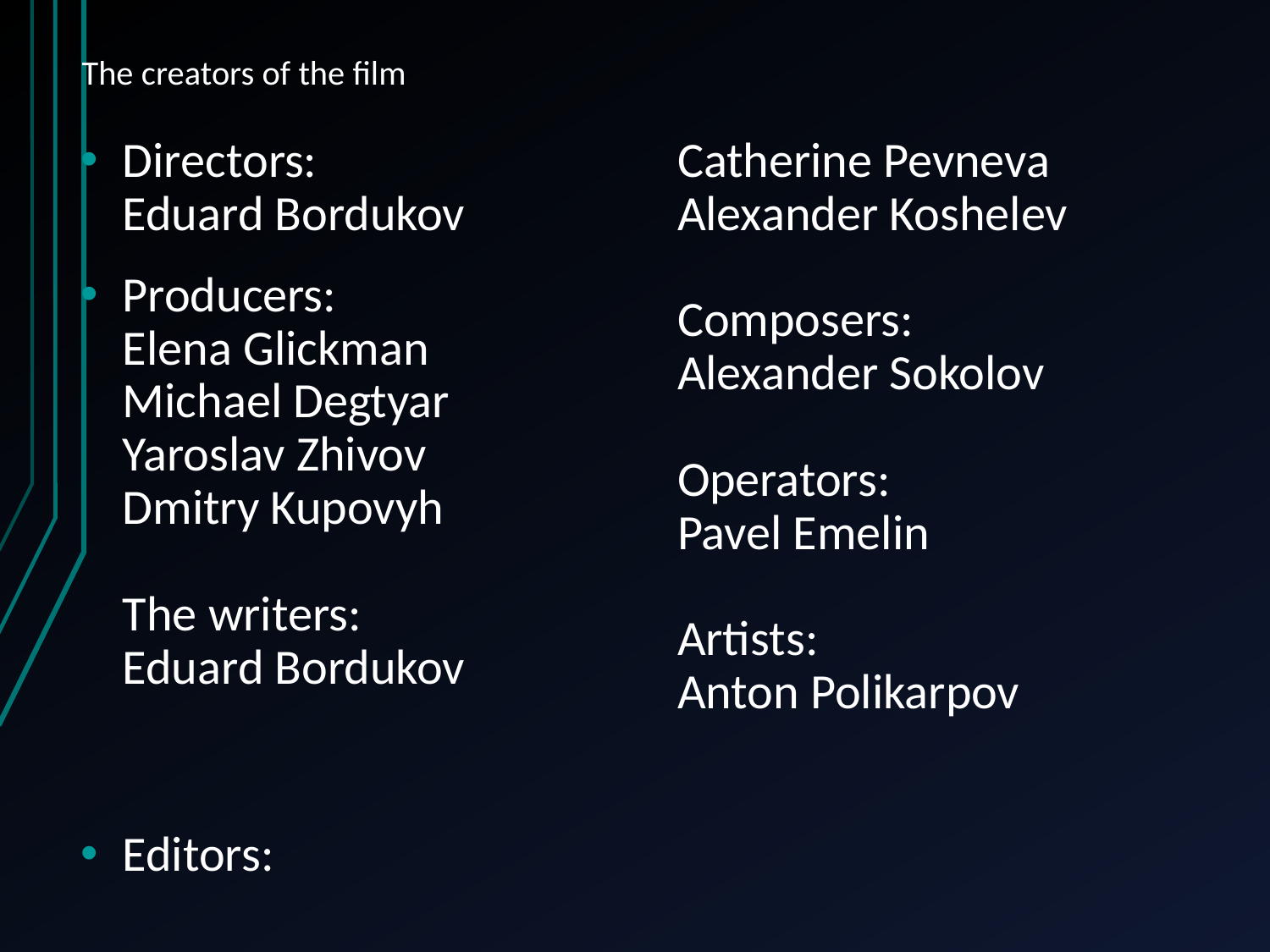

# The creators of the film
Directors:
Eduard Bordukov
Producers:
Elena Glickman
Michael Degtyar
Yaroslav Zhivov
Dmitry Kupovyh
The writers:
Eduard Bordukov
Editors:
Catherine Pevneva
Alexander Koshelev
Composers:
Alexander Sokolov
Operators:
Pavel Emelin
Artists:
Anton Polikarpov